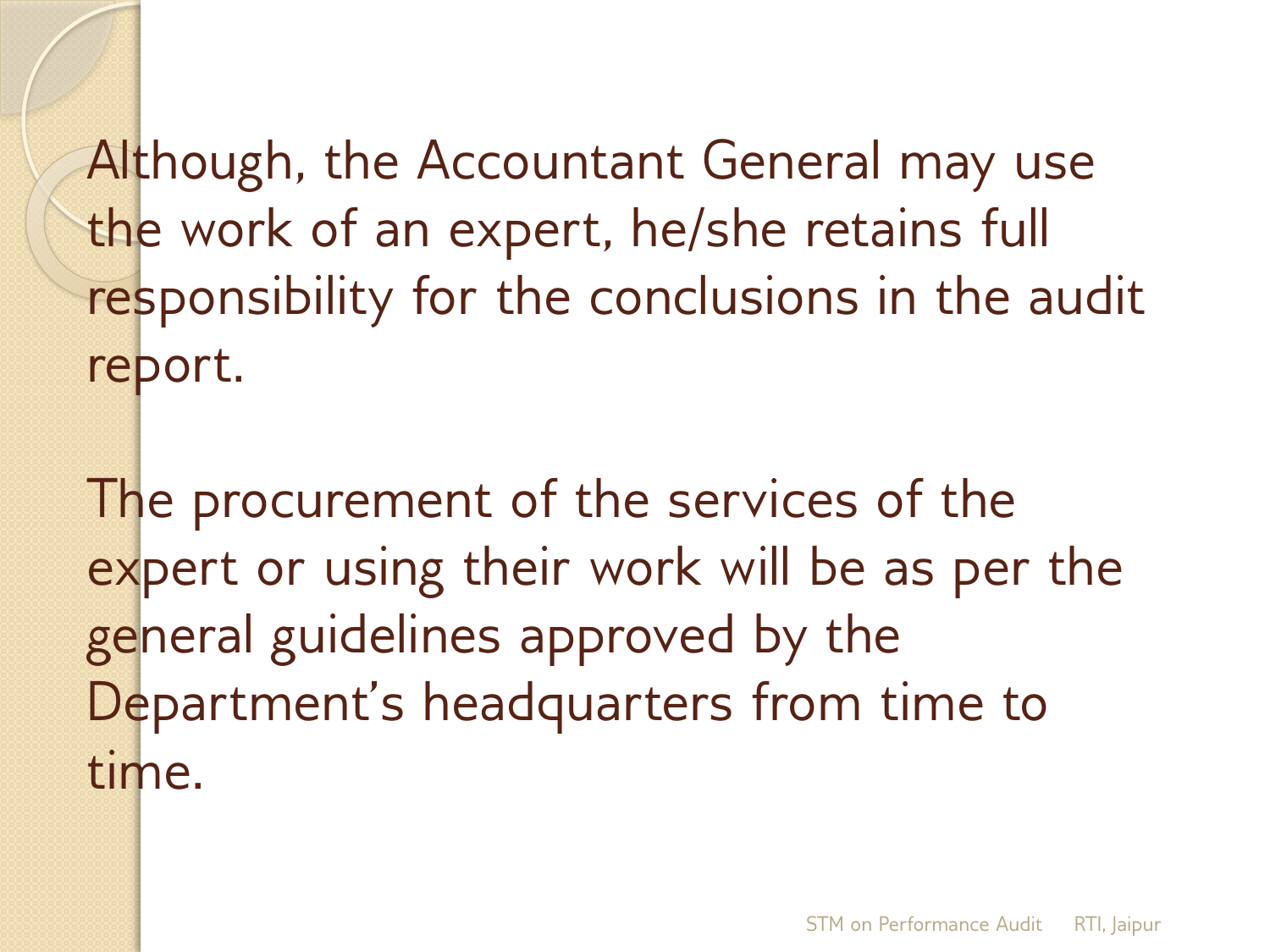

# Although, the Accountant General may use the work of an expert, he/she retains full responsibility for the conclusions in the audit report. The procurement of the services of the expert or using their work will be as per the general guidelines approved by the Department’s headquarters from time to time.
STM on Performance Audit     RTI, Jaipur